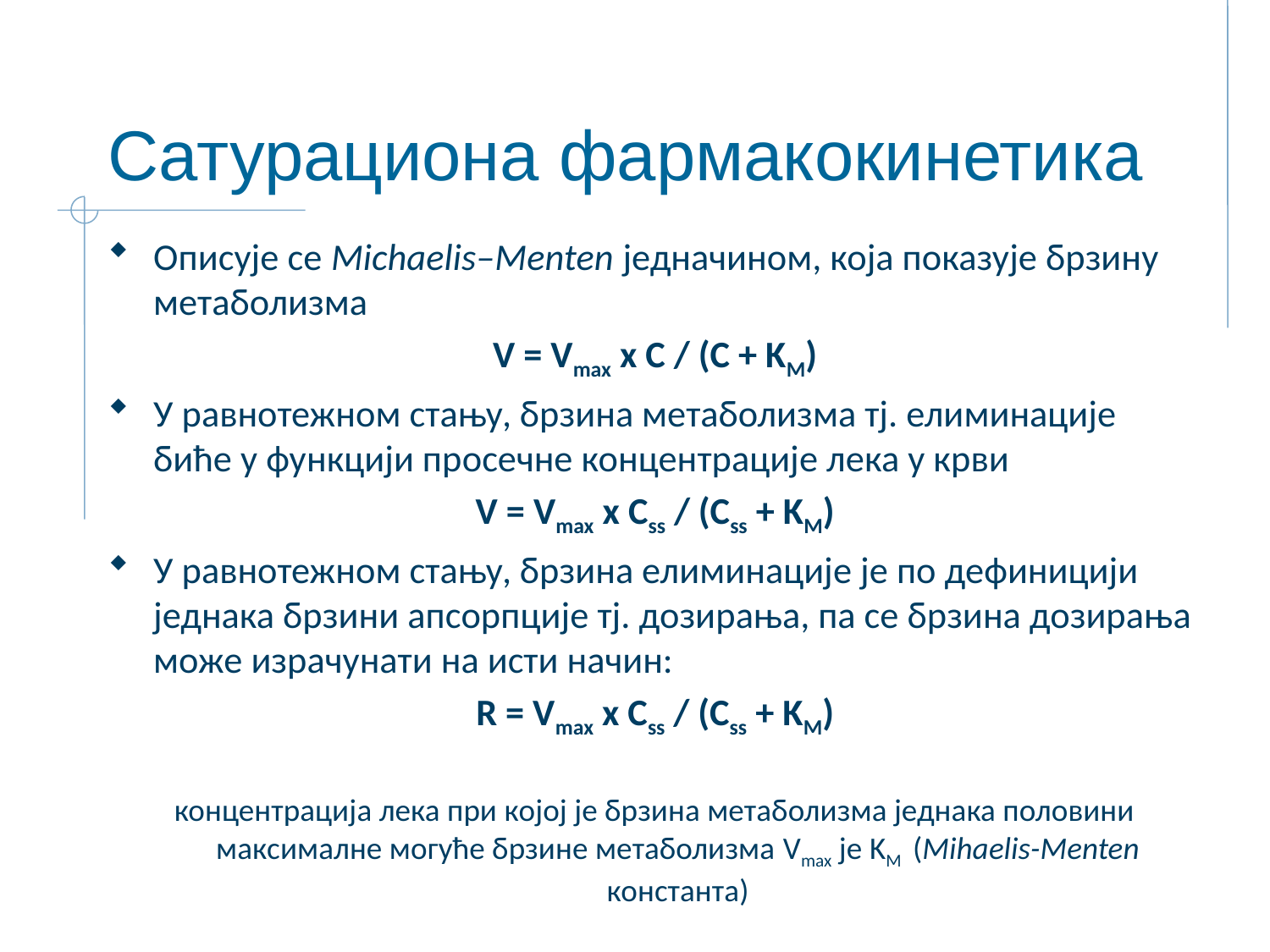

# Сатурациона фармакокинетика
Описује се Michaelis–Menten једначином, која показује брзину метаболизма
V = Vmax x C / (C + KM)
У равнотежном стању, брзина метаболизма тј. елиминације биће у функцији просечне концентрације лека у крви
V = Vmax x Css / (Css + KM)
У равнотежном стању, брзина елиминације је по дефиницији једнака брзини апсорпције тј. дозирања, па се брзина дозирања може израчунати на исти начин:
R = Vmax x Css / (Css + KM)

концентрација лека при којој је брзина метаболизма једнака половини максималне могуће брзине метаболизма Vmax је KM  (Mihaelis-Menten константа)